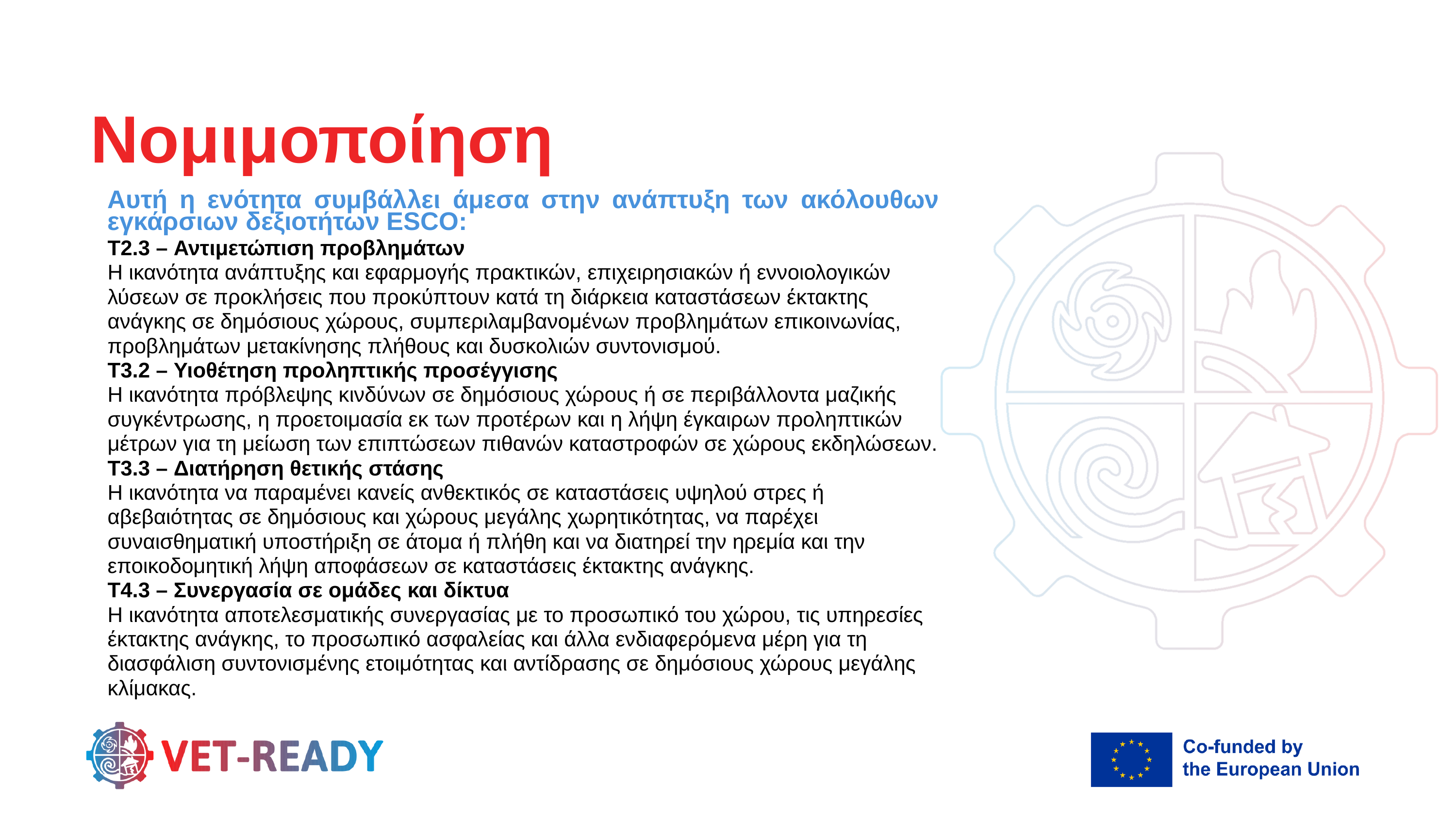

Νομιμοποίηση

Αυτή η ενότητα συμβάλλει άμεσα στην ανάπτυξη των ακόλουθων εγκάρσιων δεξιοτήτων ESCO:
T2.3 – Αντιμετώπιση προβλημάτων
Η ικανότητα ανάπτυξης και εφαρμογής πρακτικών, επιχειρησιακών ή εννοιολογικών λύσεων σε προκλήσεις που προκύπτουν κατά τη διάρκεια καταστάσεων έκτακτης ανάγκης σε δημόσιους χώρους, συμπεριλαμβανομένων προβλημάτων επικοινωνίας, προβλημάτων μετακίνησης πλήθους και δυσκολιών συντονισμού.
T3.2 – Υιοθέτηση προληπτικής προσέγγισης
Η ικανότητα πρόβλεψης κινδύνων σε δημόσιους χώρους ή σε περιβάλλοντα μαζικής συγκέντρωσης, η προετοιμασία εκ των προτέρων και η λήψη έγκαιρων προληπτικών μέτρων για τη μείωση των επιπτώσεων πιθανών καταστροφών σε χώρους εκδηλώσεων.
T3.3 – Διατήρηση θετικής στάσης
Η ικανότητα να παραμένει κανείς ανθεκτικός σε καταστάσεις υψηλού στρες ή αβεβαιότητας σε δημόσιους και χώρους μεγάλης χωρητικότητας, να παρέχει συναισθηματική υποστήριξη σε άτομα ή πλήθη και να διατηρεί την ηρεμία και την εποικοδομητική λήψη αποφάσεων σε καταστάσεις έκτακτης ανάγκης.
T4.3 – Συνεργασία σε ομάδες και δίκτυα
Η ικανότητα αποτελεσματικής συνεργασίας με το προσωπικό του χώρου, τις υπηρεσίες έκτακτης ανάγκης, το προσωπικό ασφαλείας και άλλα ενδιαφερόμενα μέρη για τη διασφάλιση συντονισμένης ετοιμότητας και αντίδρασης σε δημόσιους χώρους μεγάλης κλίμακας.